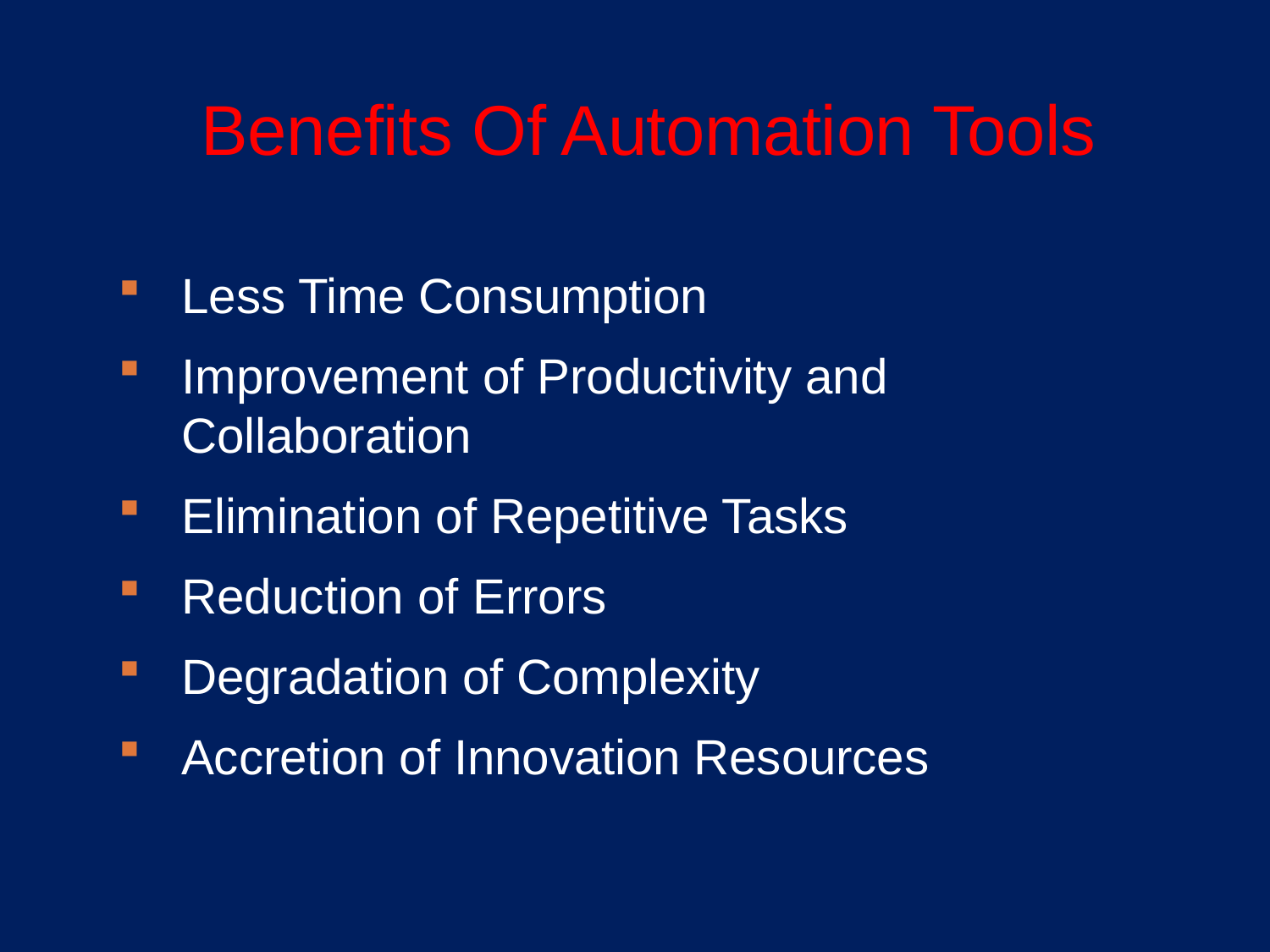

# Benefits Of Automation Tools
Less Time Consumption
Improvement of Productivity and Collaboration
Elimination of Repetitive Tasks
Reduction of Errors
Degradation of Complexity
Accretion of Innovation Resources